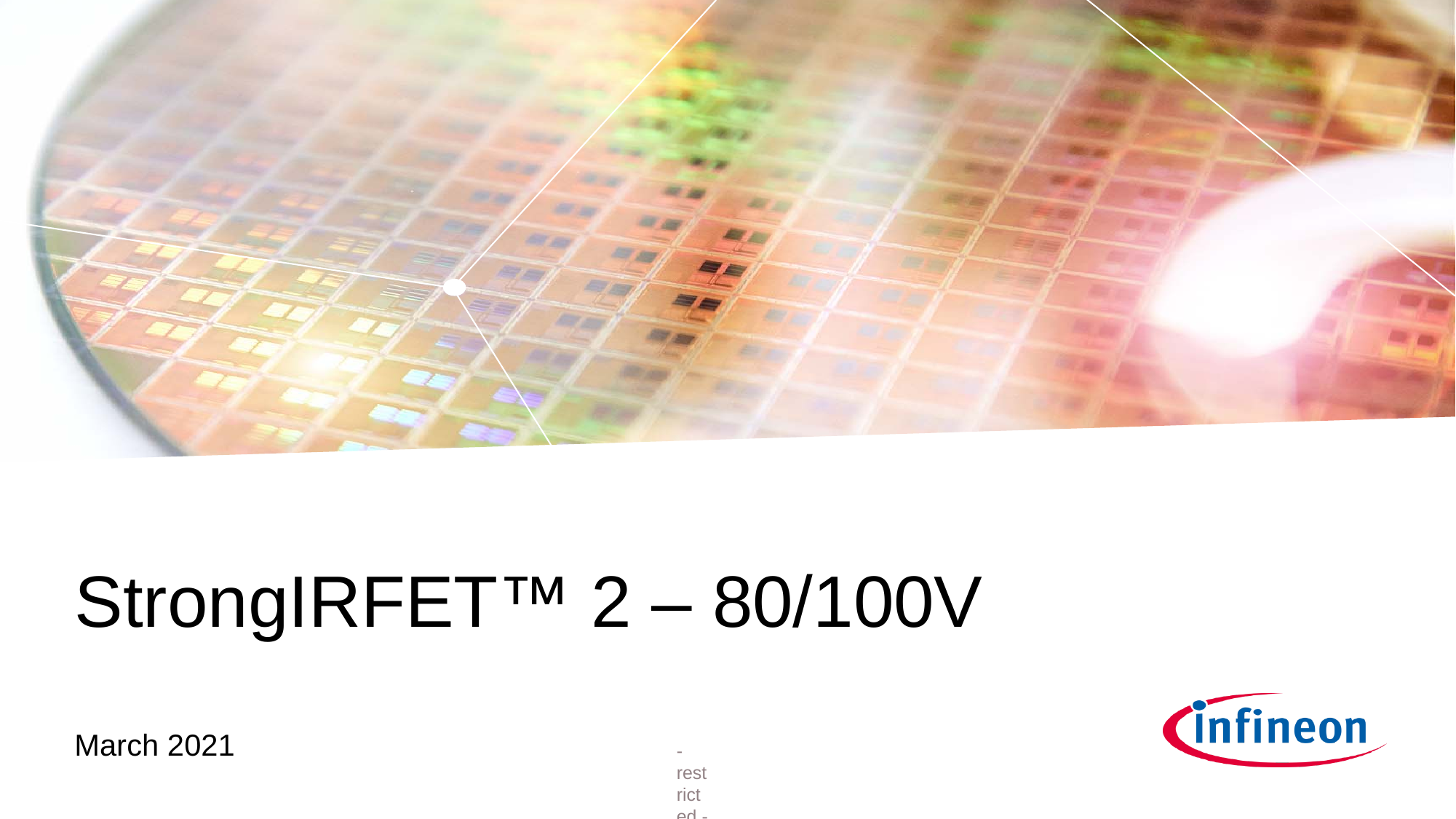

StrongIRFET™ 2 – 80/100V
March 2021
- restricted -